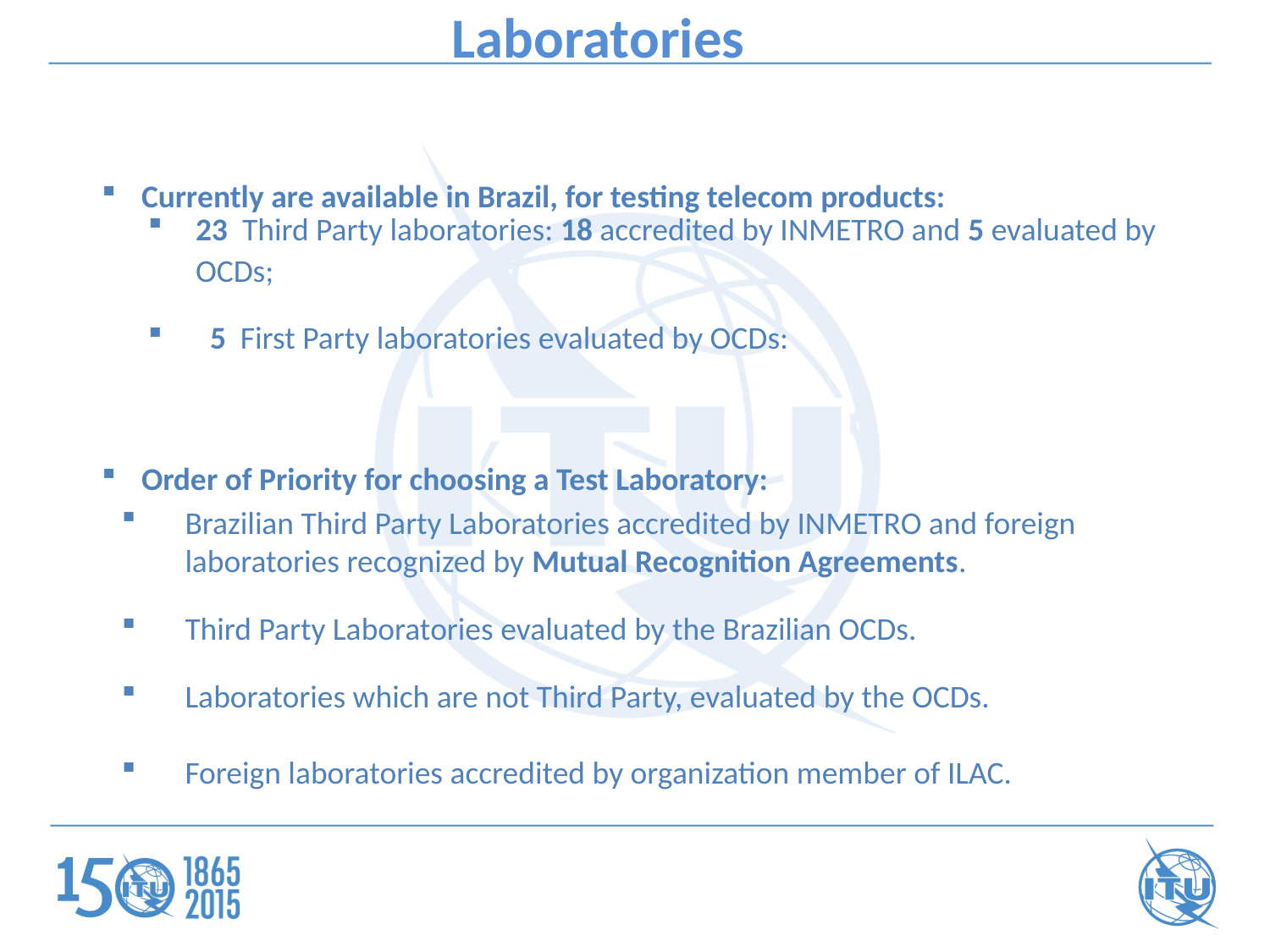

# Laboratories

Currently are available in Brazil, for testing telecom products:
23  Third Party laboratories: 18 accredited by INMETRO and 5 evaluated by OCDs;
  5  First Party laboratories evaluated by OCDs:

Order of Priority for choosing a Test Laboratory:
Brazilian Third Party Laboratories accredited by INMETRO and foreign laboratories recognized by Mutual Recognition Agreements.

Third Party Laboratories evaluated by the Brazilian OCDs.

Laboratories which are not Third Party, evaluated by the OCDs.

Foreign laboratories accredited by organization member of ILAC.